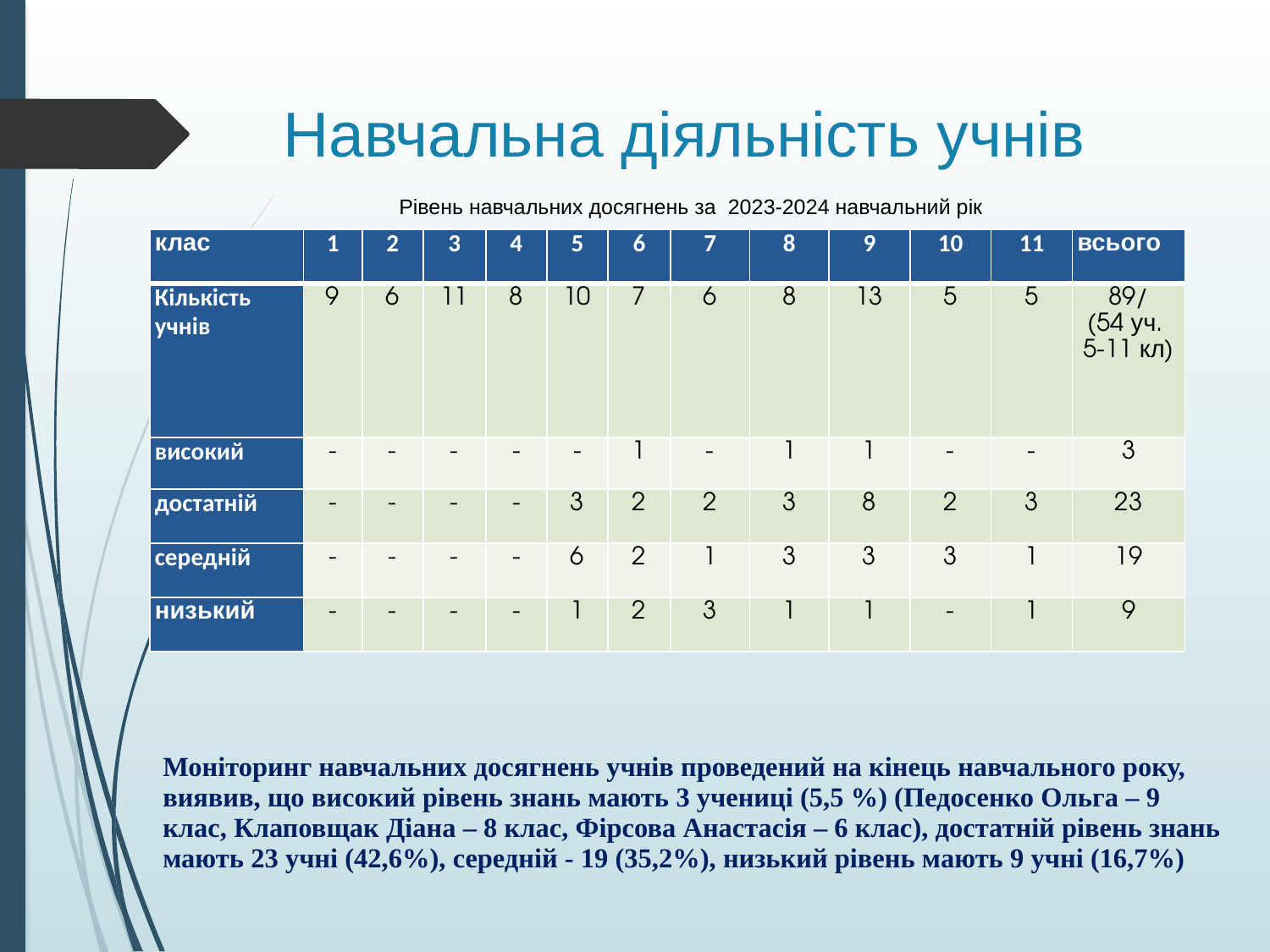

# Навчальна діяльність учнів
Рівень навчальних досягнень за  2023-2024 навчальний рік
| клас | 1 | 2 | 3 | 4 | 5 | 6 | 7 | 8 | 9 | 10 | 11 | всього |
| --- | --- | --- | --- | --- | --- | --- | --- | --- | --- | --- | --- | --- |
| Кількість учнів | 9 | 6 | 11 | 8 | 10 | 7 | 6 | 8 | 13 | 5 | 5 | 89/ (54 уч. 5-11 кл) |
| високий | - | - | - | - | - | 1 | - | 1 | 1 | - | - | 3 |
| достатній | - | - | - | - | 3 | 2 | 2 | 3 | 8 | 2 | 3 | 23 |
| середній | - | - | - | - | 6 | 2 | 1 | 3 | 3 | 3 | 1 | 19 |
| низький | - | - | - | - | 1 | 2 | 3 | 1 | 1 | - | 1 | 9 |
Моніторинг навчальних досягнень учнів проведений на кінець навчального року, виявив, що високий рівень знань мають 3 учениці (5,5 %) (Педосенко Ольга – 9 клас, Клаповщак Діана – 8 клас, Фірсова Анастасія – 6 клас), достатній рівень знань мають 23 учні (42,6%), середній - 19 (35,2%), низький рівень мають 9 учні (16,7%)